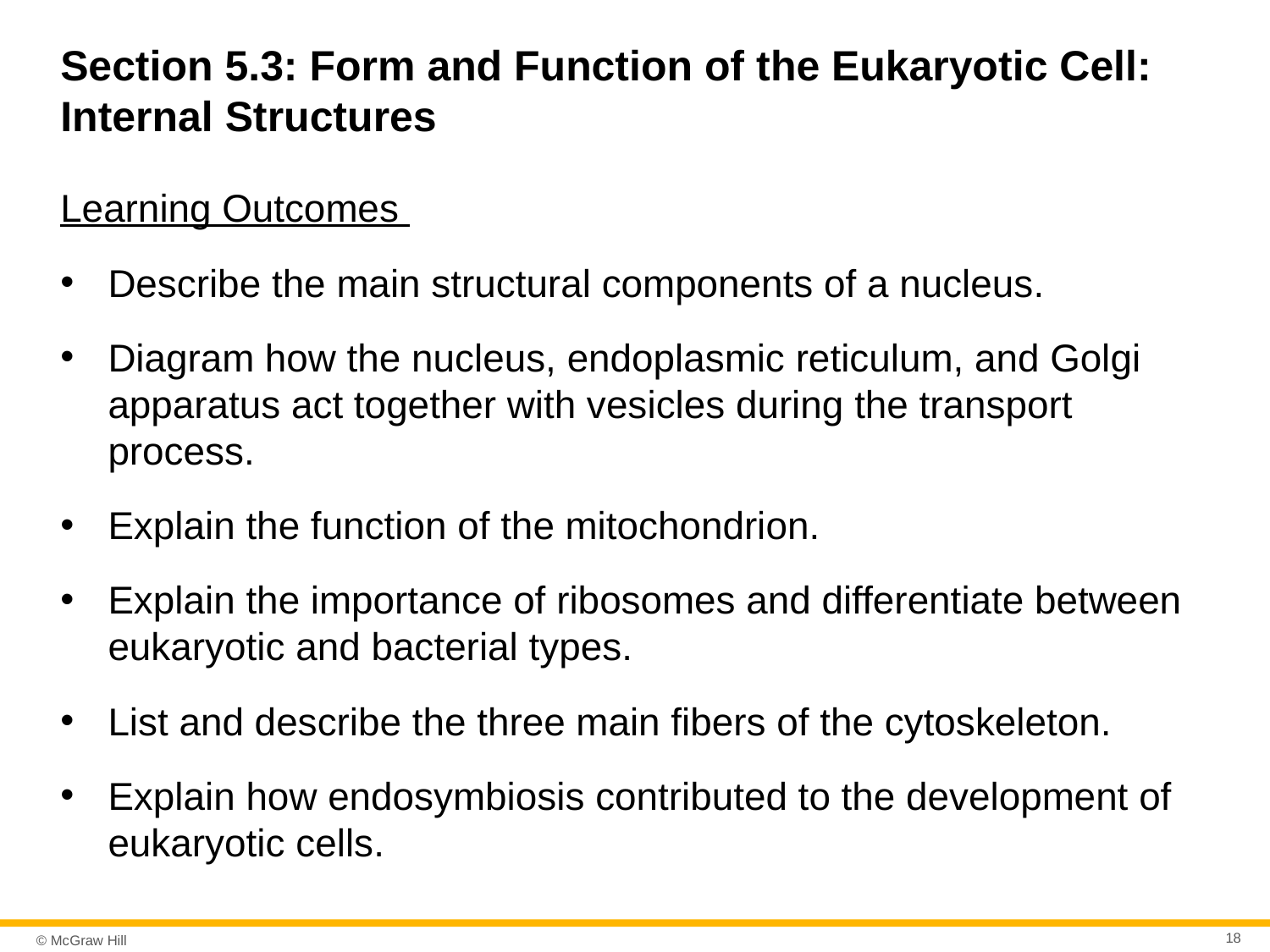

# Section 5.3: Form and Function of the Eukaryotic Cell: Internal Structures
Learning Outcomes
Describe the main structural components of a nucleus.
Diagram how the nucleus, endoplasmic reticulum, and Golgi apparatus act together with vesicles during the transport process.
Explain the function of the mitochondrion.
Explain the importance of ribosomes and differentiate between eukaryotic and bacterial types.
List and describe the three main fibers of the cytoskeleton.
Explain how endosymbiosis contributed to the development of eukaryotic cells.